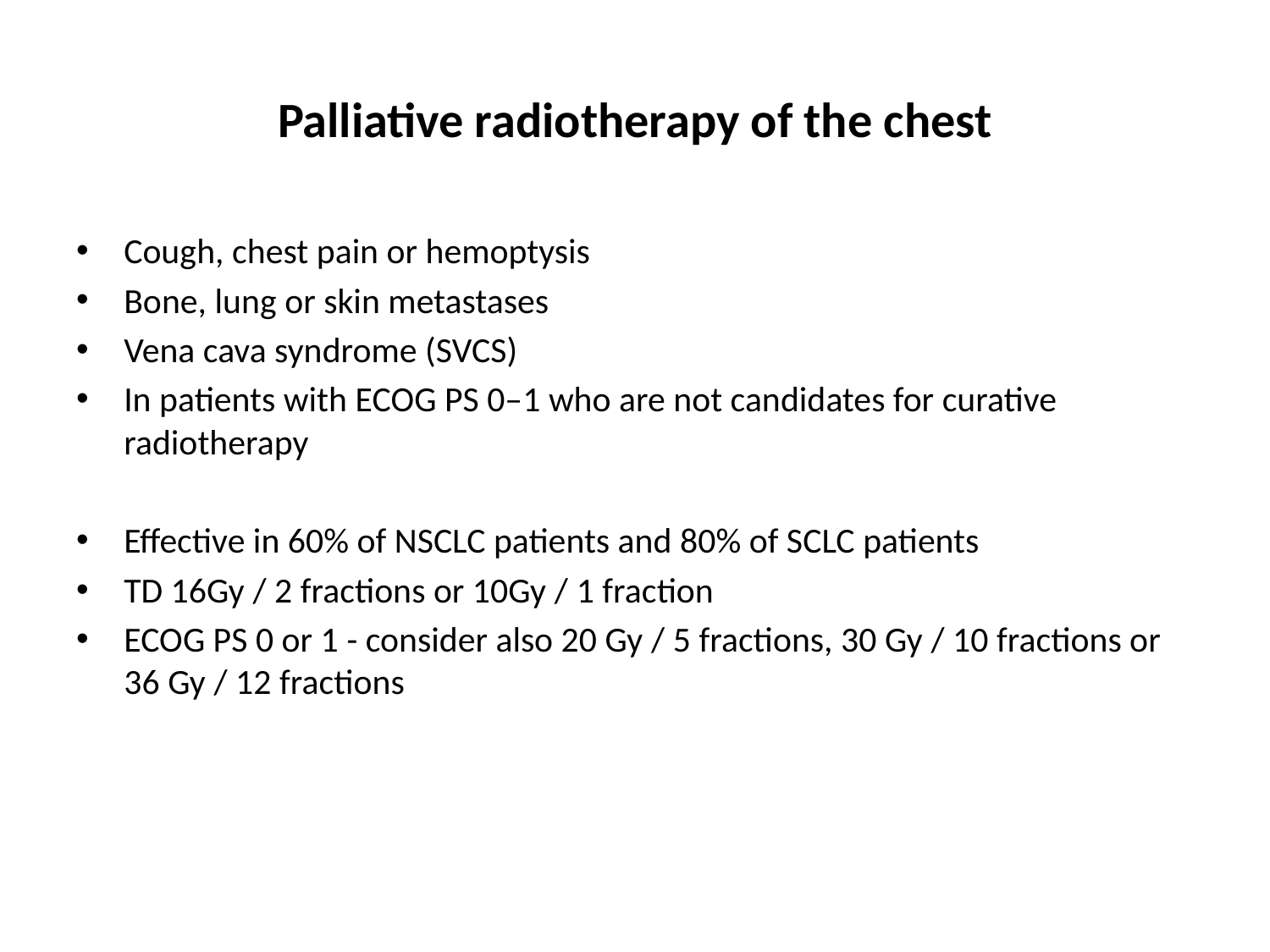

# Palliative radiotherapy of the chest
Cough, chest pain or hemoptysis
Bone, lung or skin metastases
Vena cava syndrome (SVCS)
In patients with ECOG PS 0–1 who are not candidates for curative radiotherapy

Effective in 60% of NSCLC patients and 80% of SCLC patients
TD 16Gy / 2 fractions or 10Gy / 1 fraction
ECOG PS 0 or 1 - consider also 20 Gy / 5 fractions, 30 Gy / 10 fractions or 36 Gy / 12 fractions